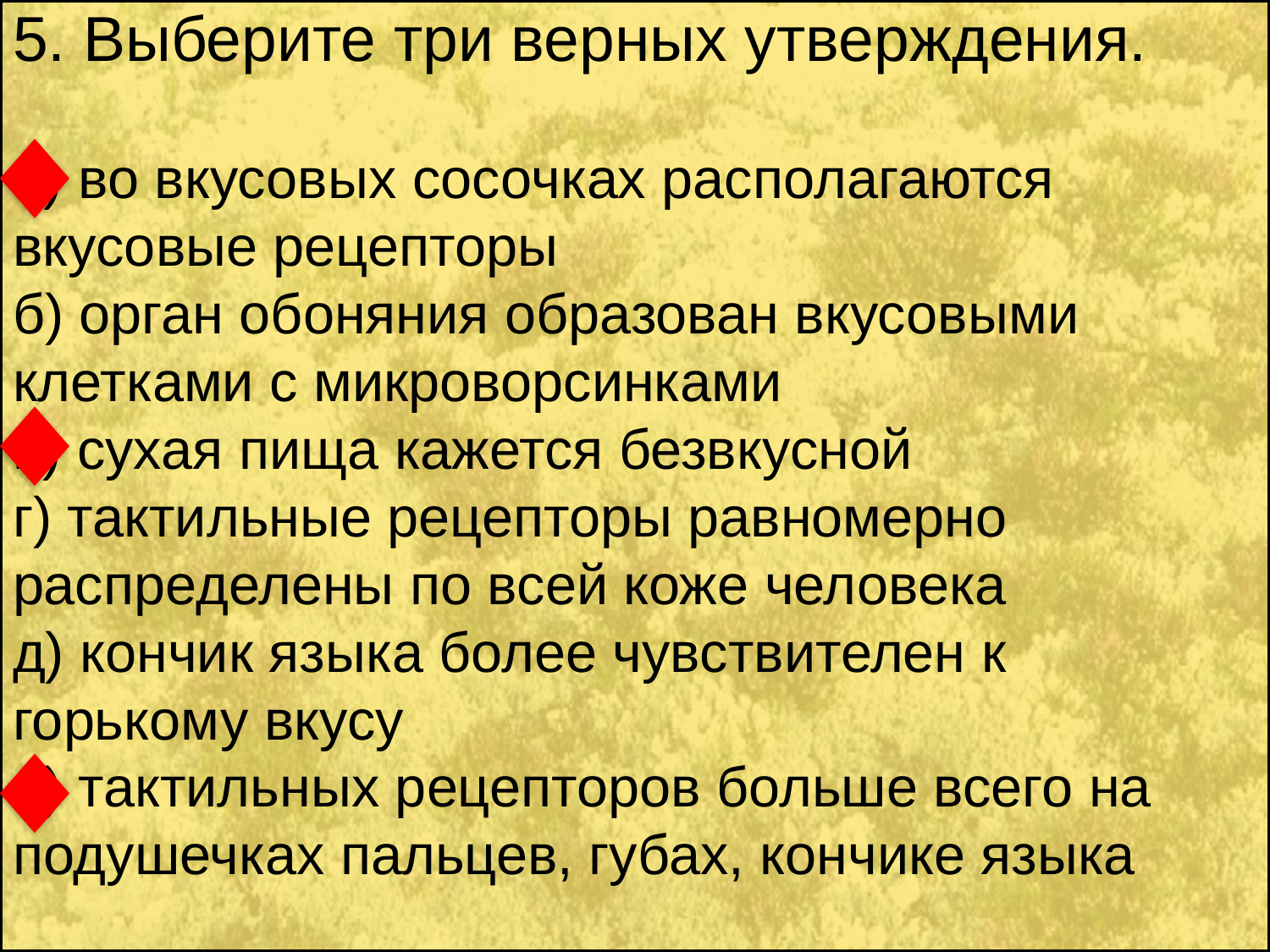

# 5. Выберите три верных утверждения.
а) во вкусовых сосочках располагаются вкусовые рецепторы
б) орган обоняния образован вкусовыми клетками с микроворсинками
в) сухая пища кажется безвкусной
г) тактильные рецепторы равномерно распределены по всей коже человека
д) кончик языка более чувствителен к горькому вкусу
е) тактильных рецепторов больше всего на подушечках пальцев, губах, кончике языка